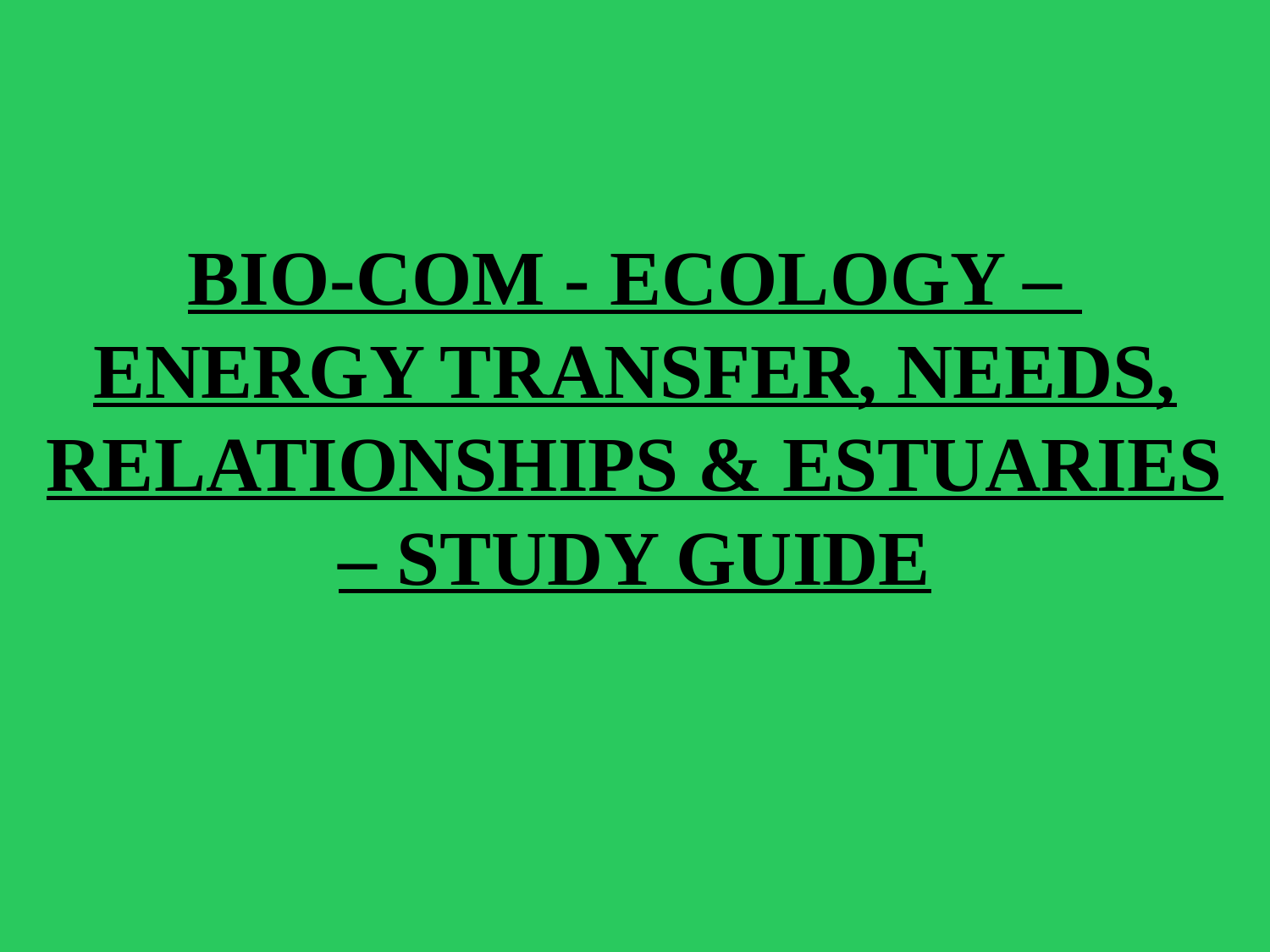

# BIO-COM - ECOLOGY – ENERGY TRANSFER, NEEDS, RELATIONSHIPS & ESTUARIES – STUDY GUIDE